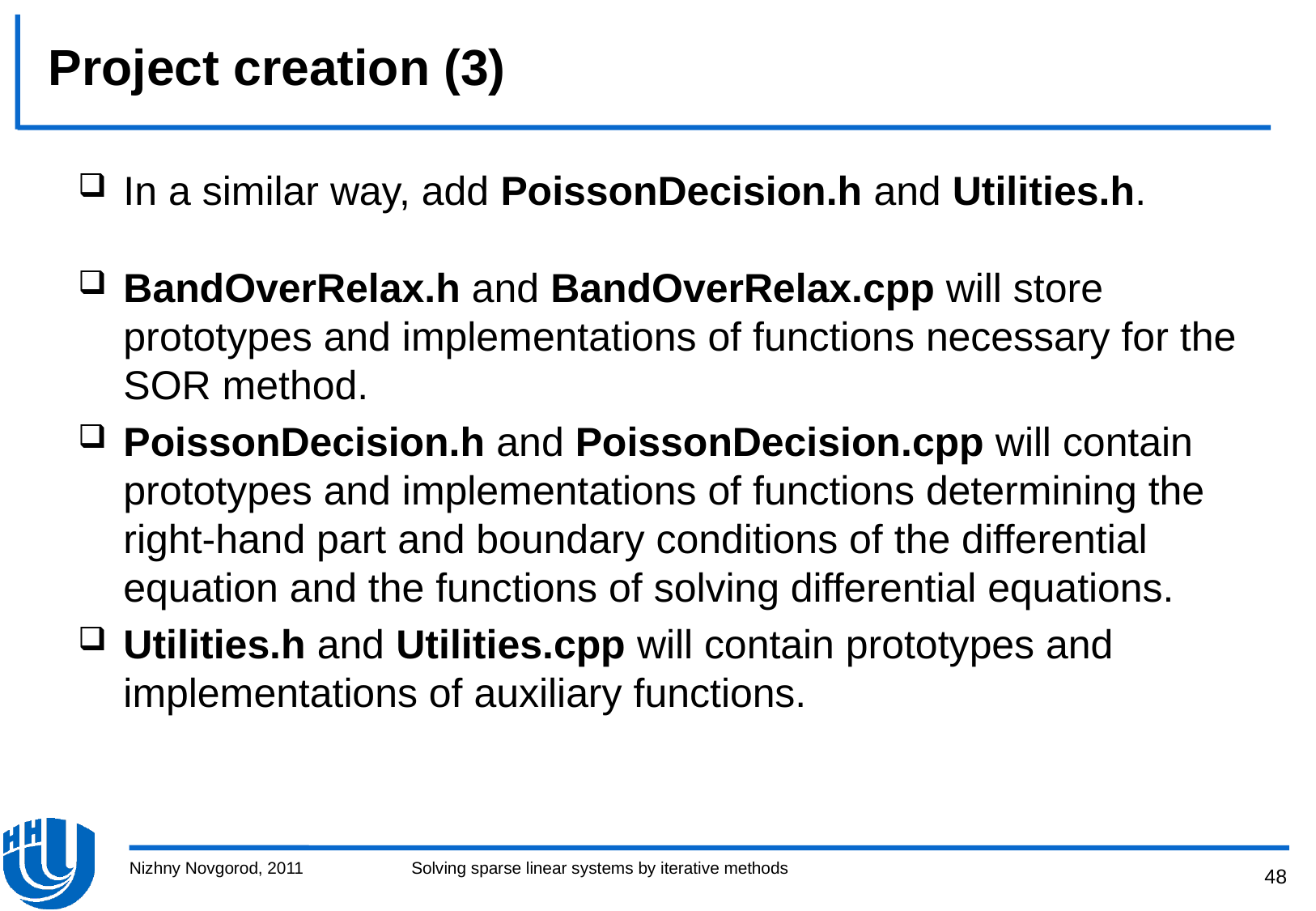

# Project creation (3)
In a similar way, add PoissonDecision.h and Utilities.h.

BandOverRelax.h and BandOverRelax.cpp will store prototypes and implementations of functions necessary for the SOR method.
PoissonDecision.h and PoissonDecision.cpp will contain prototypes and implementations of functions determining the right-hand part and boundary conditions of the differential equation and the functions of solving differential equations.
Utilities.h and Utilities.cpp will contain prototypes and implementations of auxiliary functions.

Nizhny Novgorod, 2011
Solving sparse linear systems by iterative methods